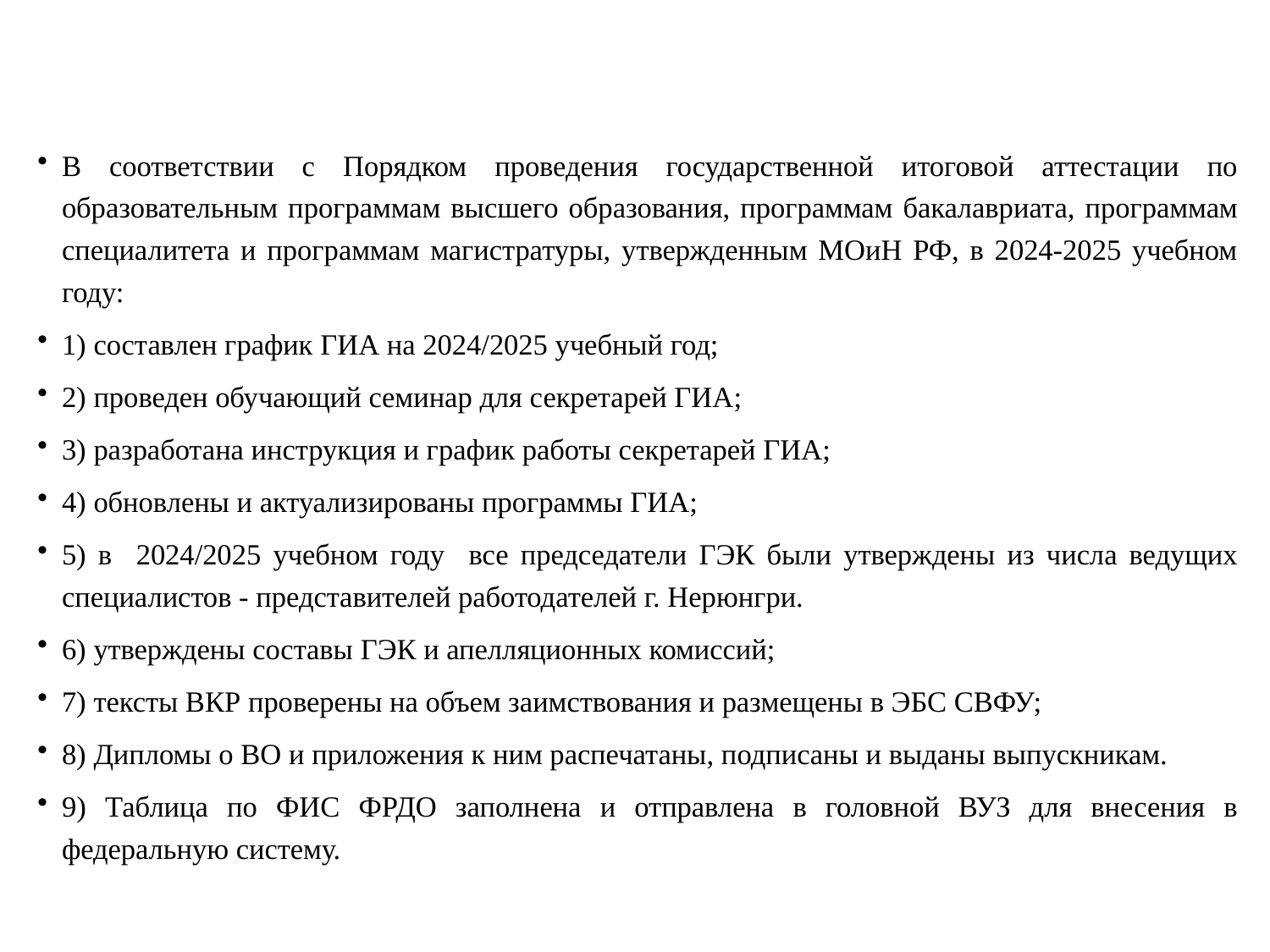

В соответствии с Порядком проведения государственной итоговой аттестации по образовательным программам высшего образования, программам бакалавриата, программам специалитета и программам магистратуры, утвержденным МОиН РФ, в 2024-2025 учебном году:
1) составлен график ГИА на 2024/2025 учебный год;
2) проведен обучающий семинар для секретарей ГИА;
3) разработана инструкция и график работы секретарей ГИА;
4) обновлены и актуализированы программы ГИА;
5) в  2024/2025 учебном году  все председатели ГЭК были утверждены из числа ведущих специалистов - представителей работодателей г. Нерюнгри.
6) утверждены составы ГЭК и апелляционных комиссий;
7) тексты ВКР проверены на объем заимствования и размещены в ЭБС СВФУ;
8) Дипломы о ВО и приложения к ним распечатаны, подписаны и выданы выпускникам.
9) Таблица по ФИС ФРДО заполнена и отправлена в головной ВУЗ для внесения в федеральную систему.